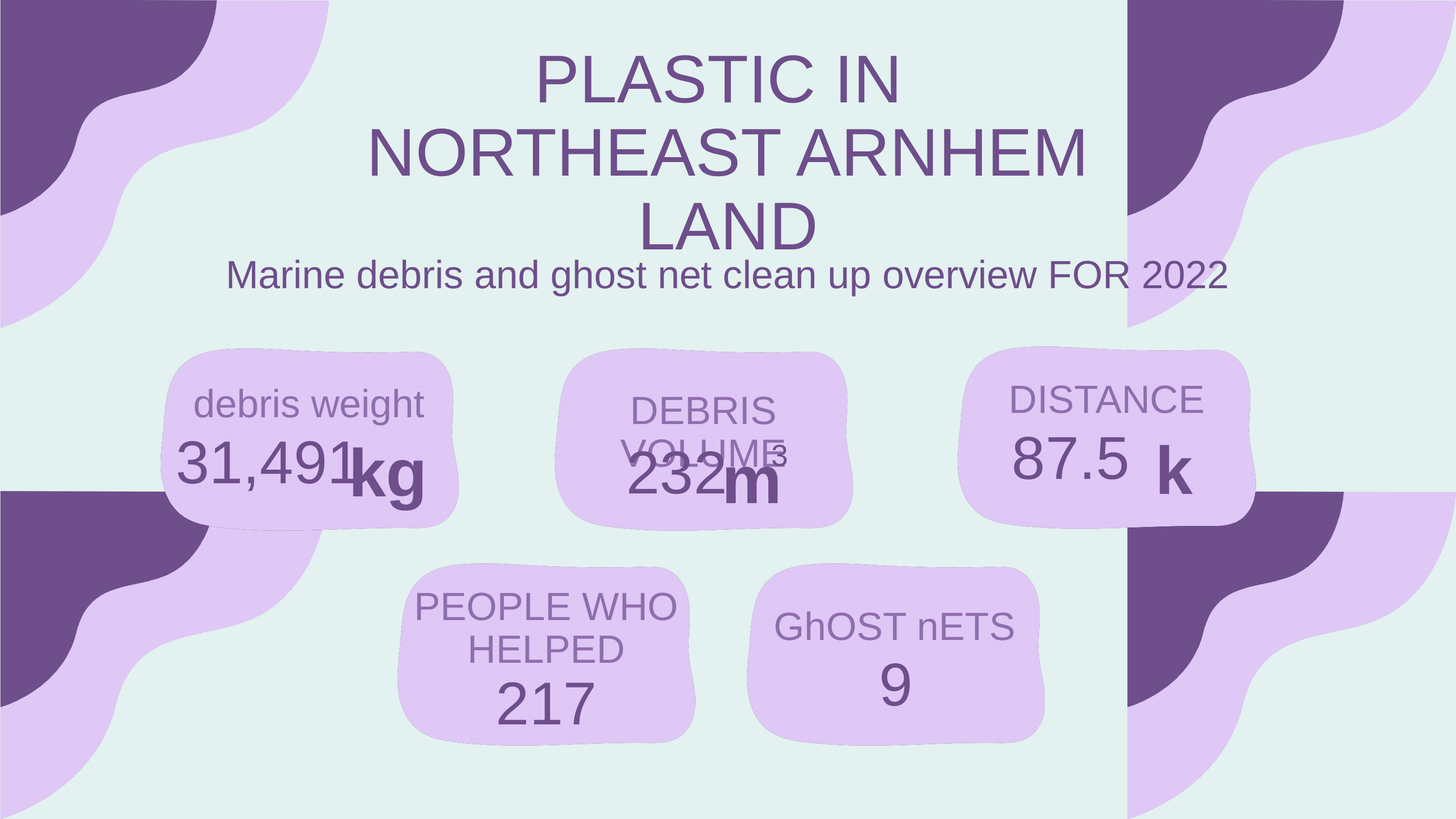

PLASTIC IN
NORTHEAST ARNHEM LAND
Marine debris and ghost net clean up overview FOR 2022

DISTANCE
debris weight
DEBRIS VOLUME
87.5
31,491
km
kg
3
m
232

PEOPLE WHO HELPED
GhOST nETS
9
217